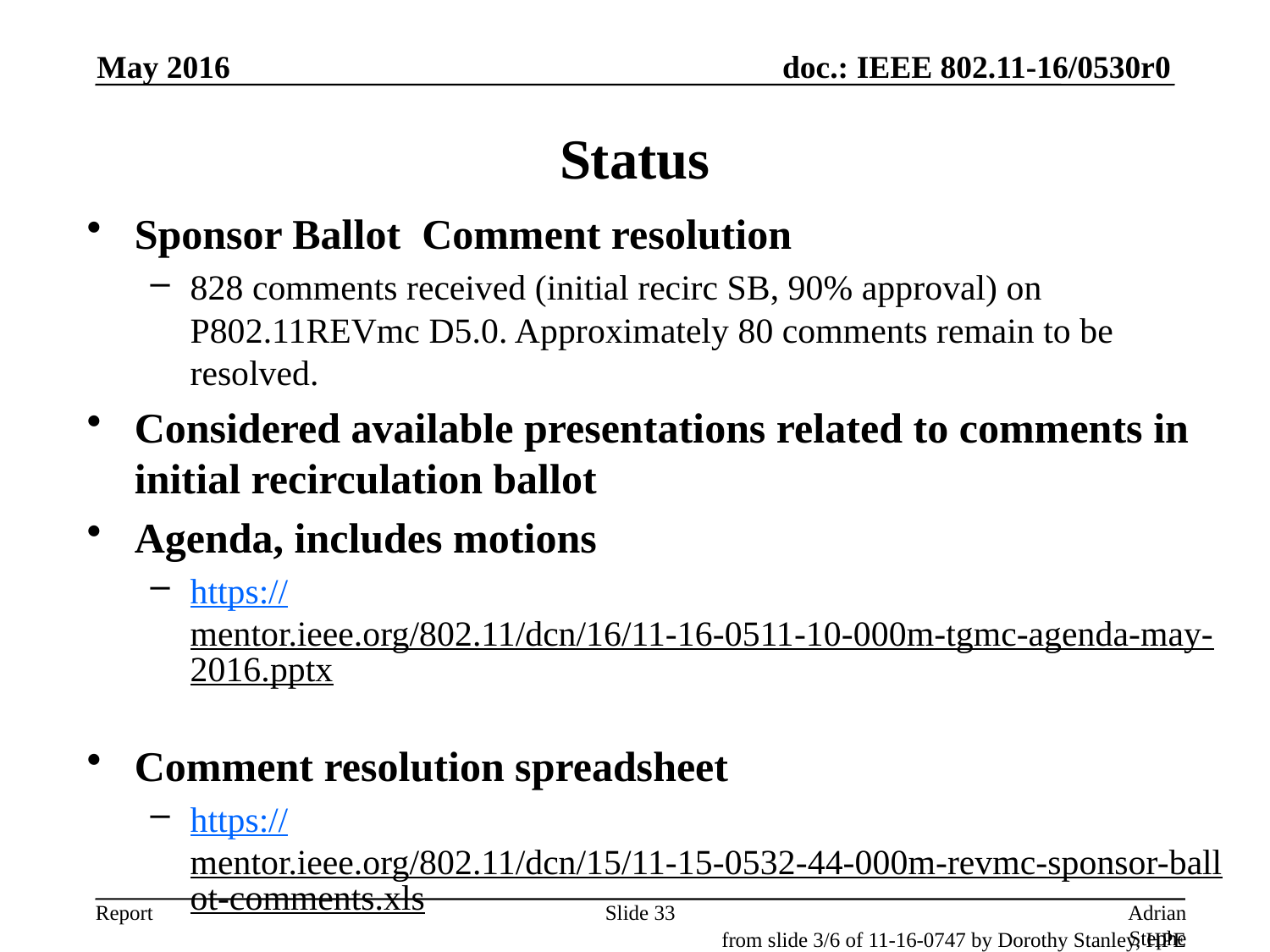

May 2016
# Status
Sponsor Ballot  Comment resolution
828 comments received (initial recirc SB, 90% approval) on P802.11REVmc D5.0. Approximately 80 comments remain to be resolved.
Considered available presentations related to comments in initial recirculation ballot
Agenda, includes motions
https://mentor.ieee.org/802.11/dcn/16/11-16-0511-10-000m-tgmc-agenda-may-2016.pptx
Comment resolution spreadsheet
https://mentor.ieee.org/802.11/dcn/15/11-15-0532-44-000m-revmc-sponsor-ballot-comments.xls
Slide 33
Adrian Stephens, Intel Corporation
from slide 3/6 of 11-16-0747 by Dorothy Stanley, HPE